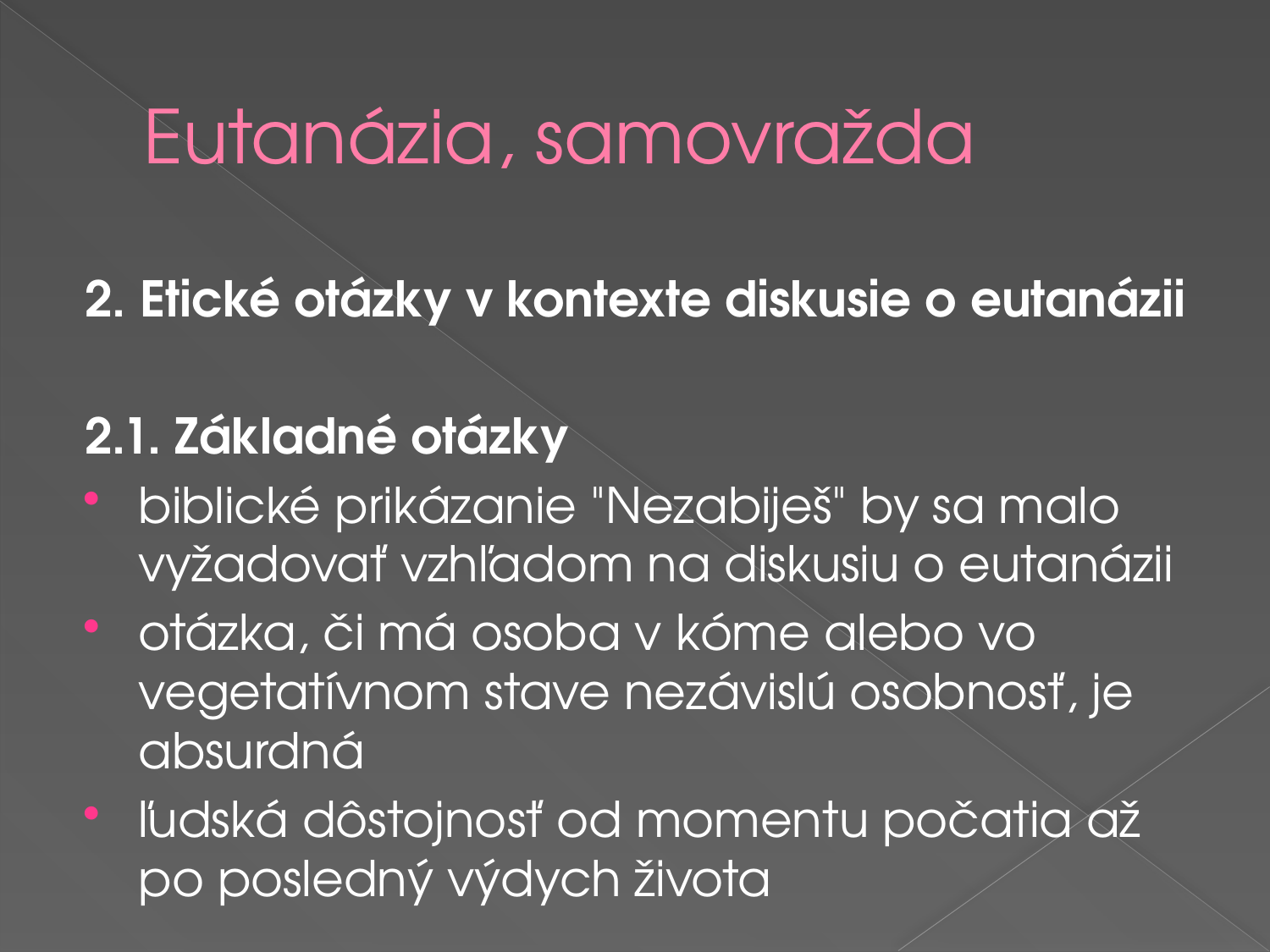

# Eutanázia, samovražda
2. Etické otázky v kontexte diskusie o eutanázii

2.1. Základné otázky
biblické prikázanie "Nezabiješ" by sa malo vyžadovať vzhľadom na diskusiu o eutanázii
otázka, či má osoba v kóme alebo vo vegetatívnom stave nezávislú osobnosť, je absurdná
ľudská dôstojnosť od momentu počatia až po posledný výdych života